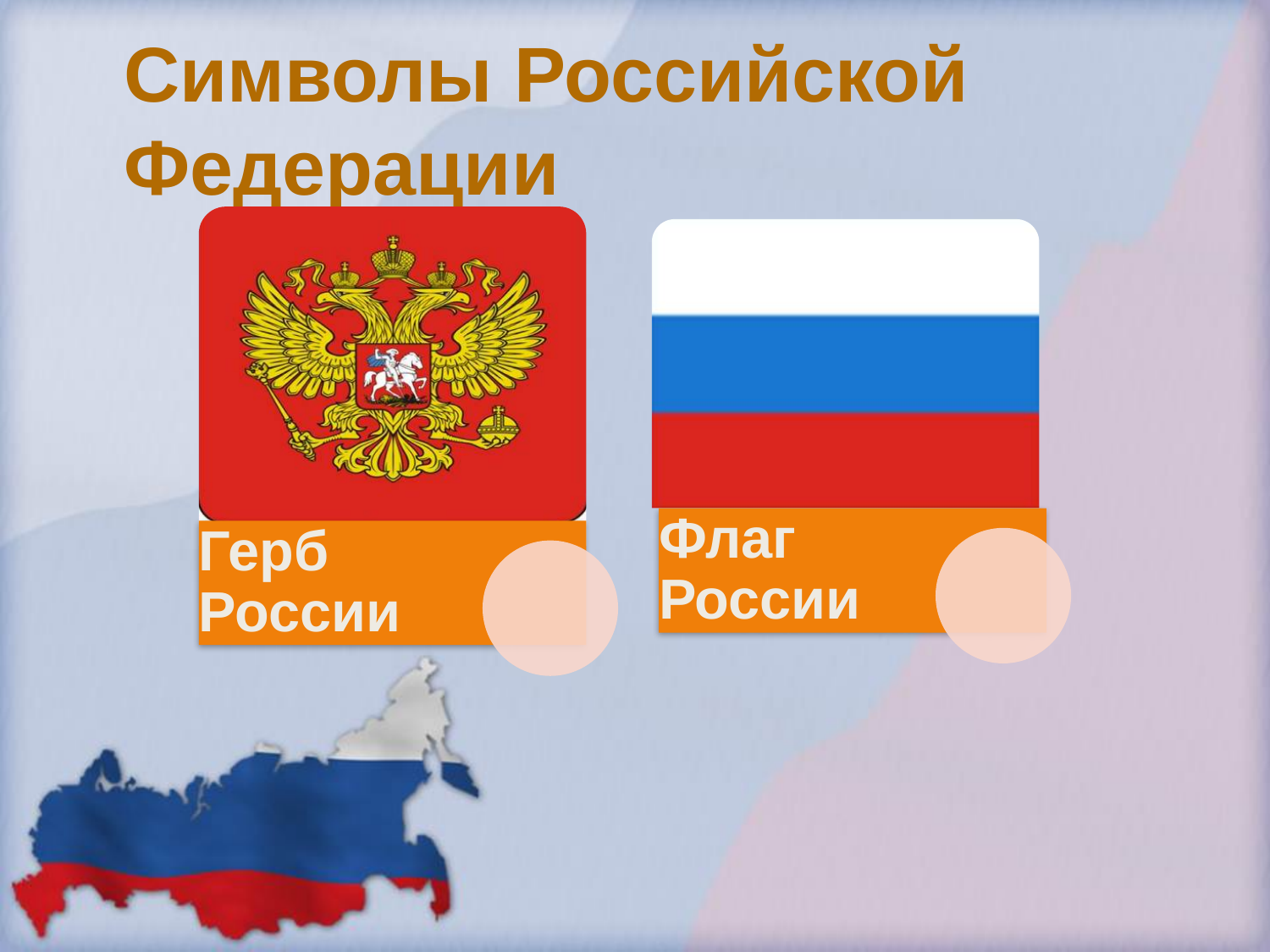

Символы Российской Федерации

Герб России

Флаг России